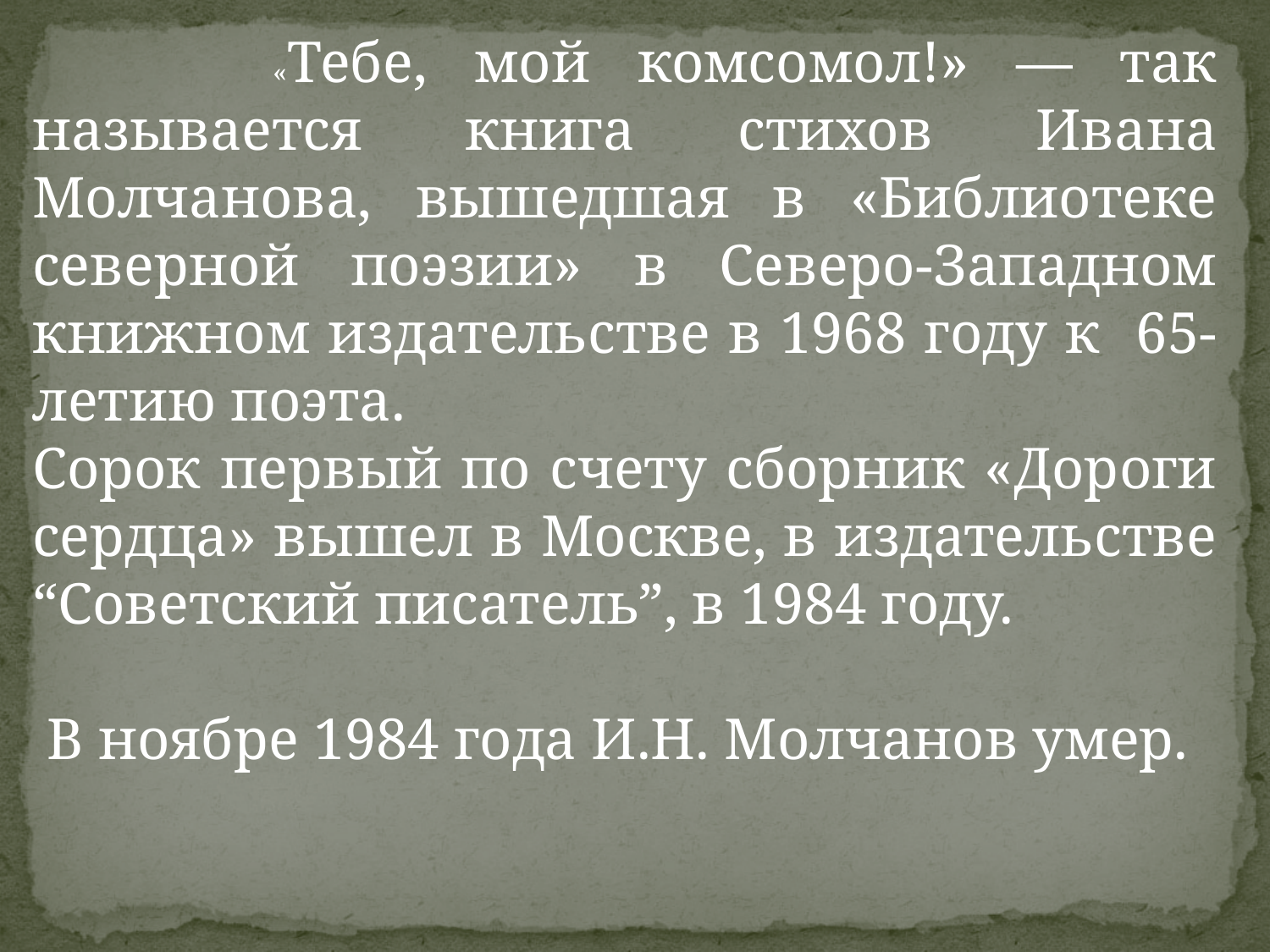

«Тебе, мой комсомол!» — так называется книга стихов Ивана Молчанова, вышедшая в «Библиотеке северной поэзии» в Северо-Западном книжном издательстве в 1968 году к  65-летию поэта.
Сорок первый по счету сборник «Дороги сердца» вышел в Москве, в издательстве “Советский писатель”, в 1984 году.

 В ноябре 1984 года И.Н. Молчанов умер.